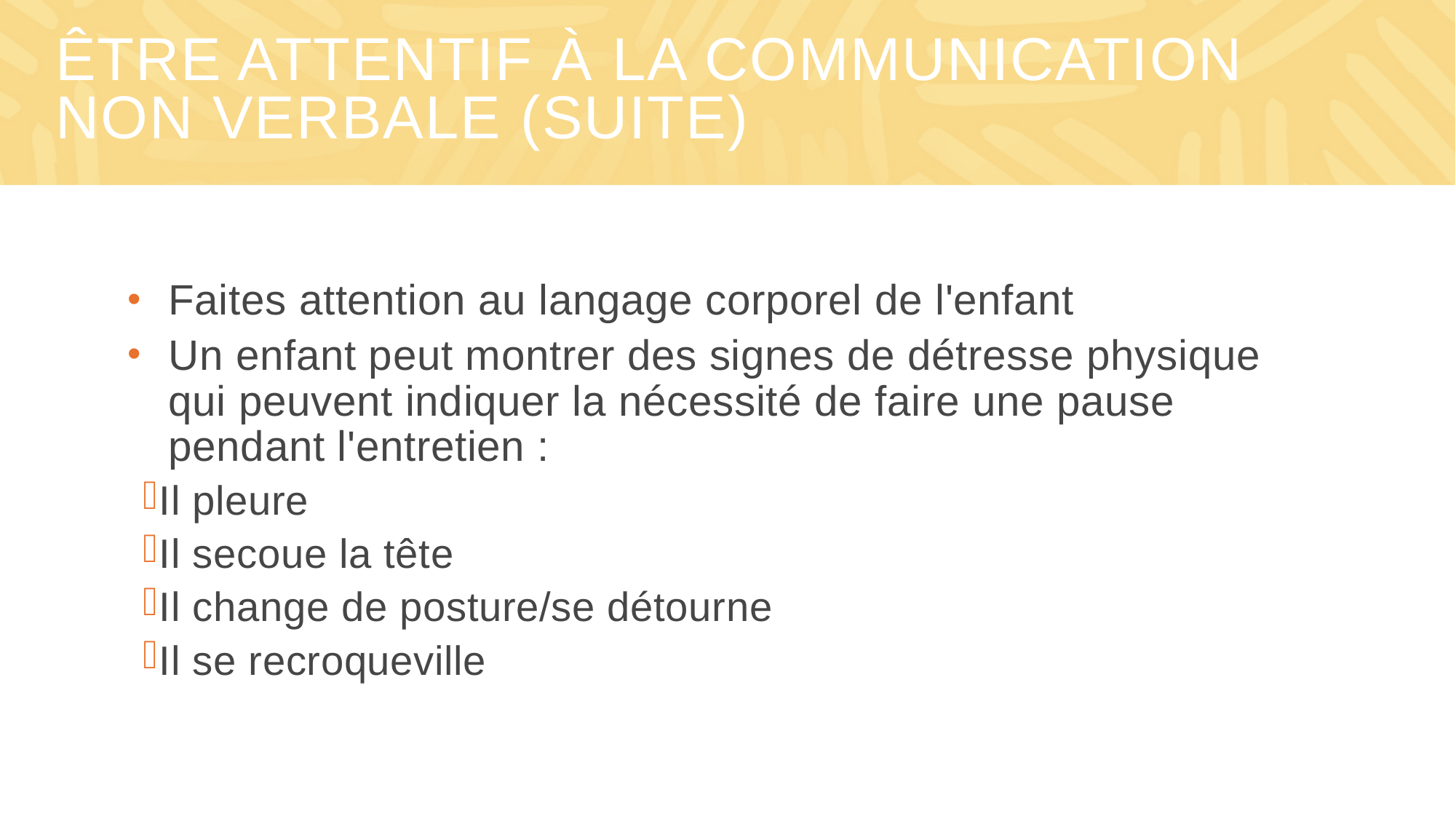

# Être attentif à la communication non verbale (suite)
Faites attention au langage corporel de l'enfant
Un enfant peut montrer des signes de détresse physique qui peuvent indiquer la nécessité de faire une pause pendant l'entretien :
Il pleure
Il secoue la tête
Il change de posture/se détourne
Il se recroqueville